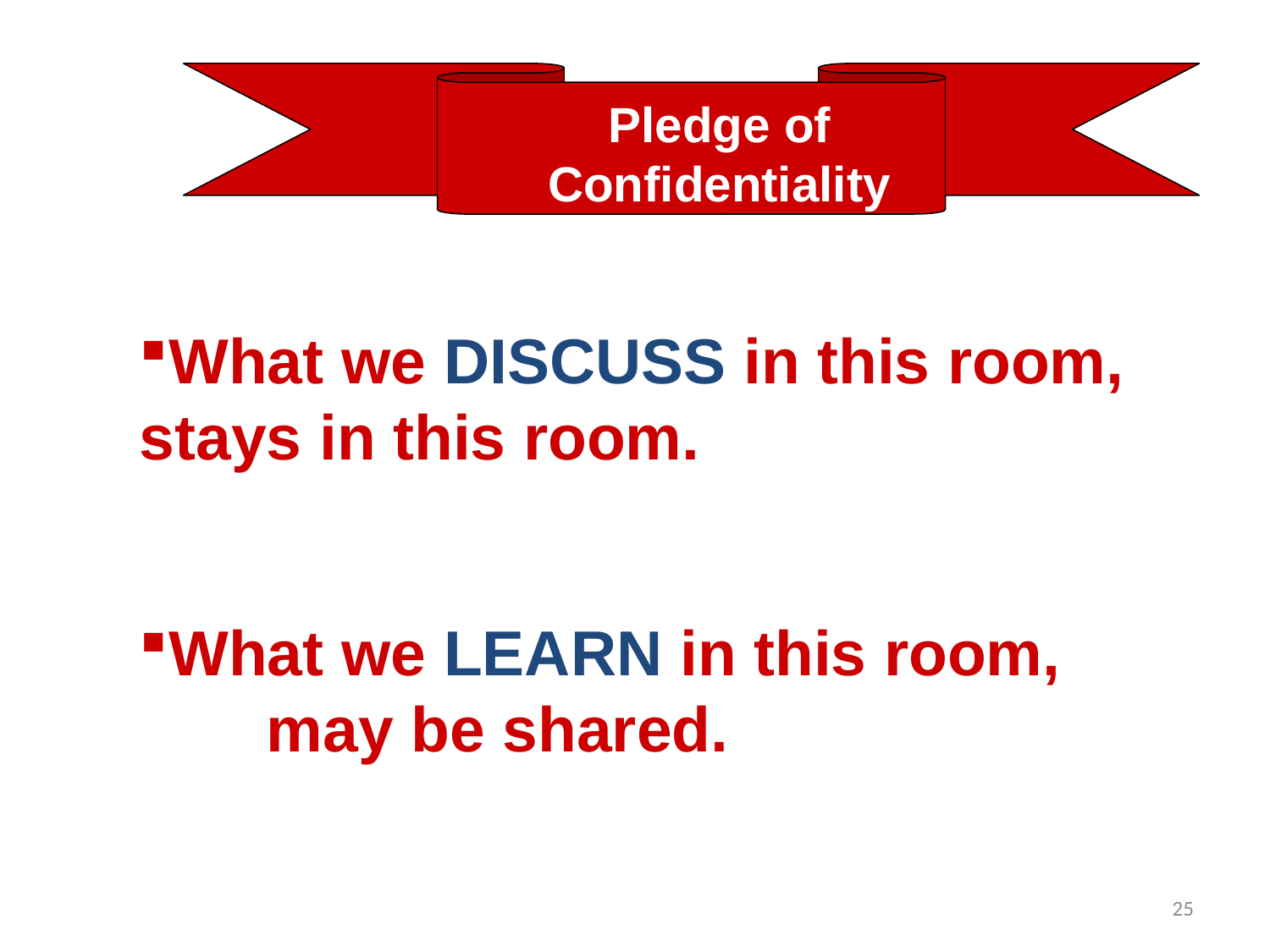

Pledge of Confidentiality
What we DISCUSS in this room, 	stays in this room.

What we LEARN in this room, 		may be shared.
25